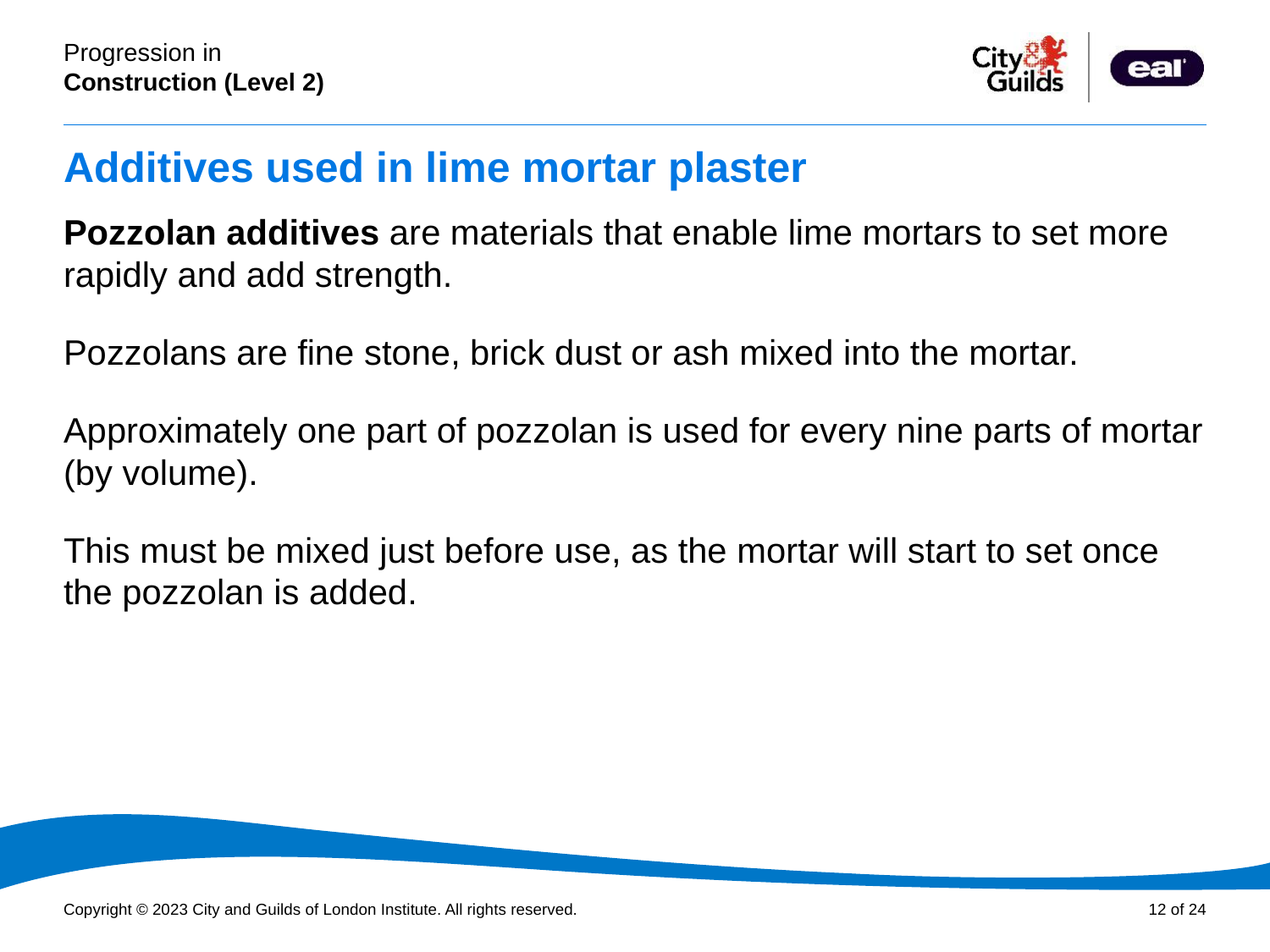

# Additives used in lime mortar plaster
Pozzolan additives are materials that enable lime mortars to set more rapidly and add strength.
Pozzolans are fine stone, brick dust or ash mixed into the mortar.
Approximately one part of pozzolan is used for every nine parts of mortar (by volume).
This must be mixed just before use, as the mortar will start to set once the pozzolan is added.